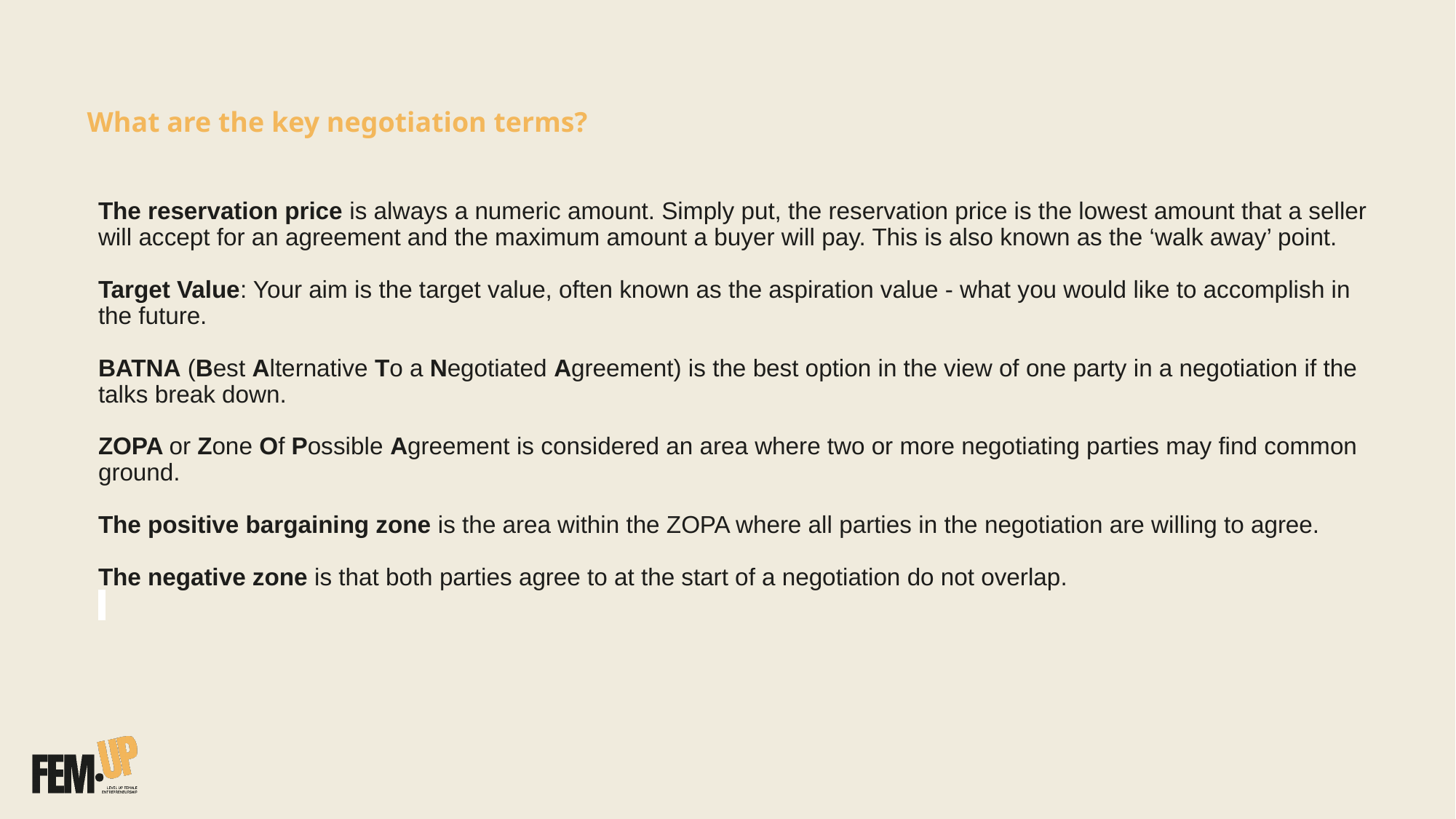

What are the key negotiation terms?
# The reservation price is always a numeric amount. Simply put, the reservation price is the lowest amount that a seller will accept for an agreement and the maximum amount a buyer will pay. This is also known as the ‘walk away’ point. Target Value: Your aim is the target value, often known as the aspiration value - what you would like to accomplish in the future. BATNA (Best Alternative To a Negotiated Agreement) is the best option in the view of one party in a negotiation if the talks break down. ZOPA or Zone Of Possible Agreement is considered an area where two or more negotiating parties may find common ground. The positive bargaining zone is the area within the ZOPA where all parties in the negotiation are willing to agree. The negative zone is that both parties agree to at the start of a negotiation do not overlap.